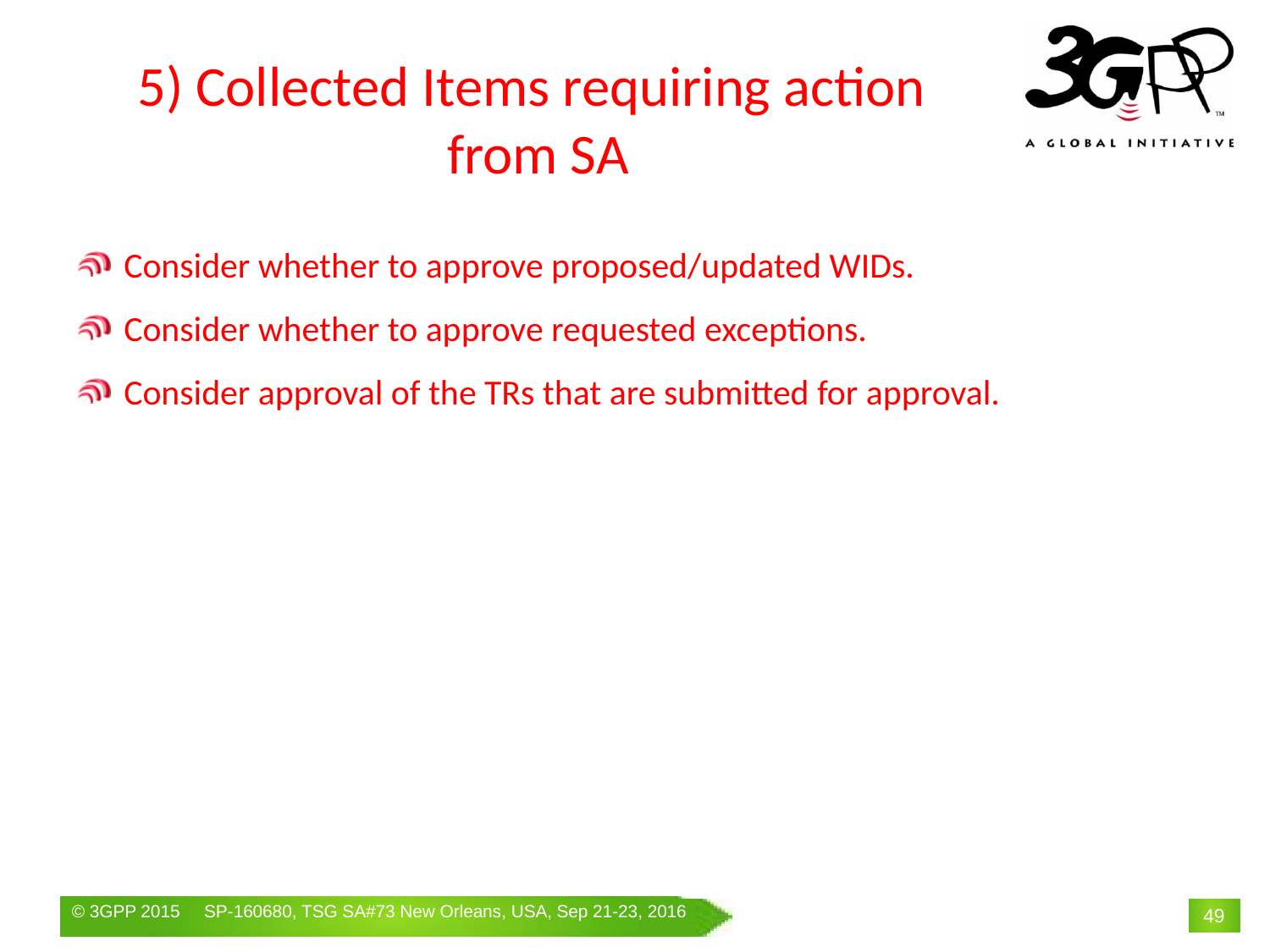

# 5) Collected Items requiring action from SA
Consider whether to approve proposed/updated WIDs.
Consider whether to approve requested exceptions.
Consider approval of the TRs that are submitted for approval.